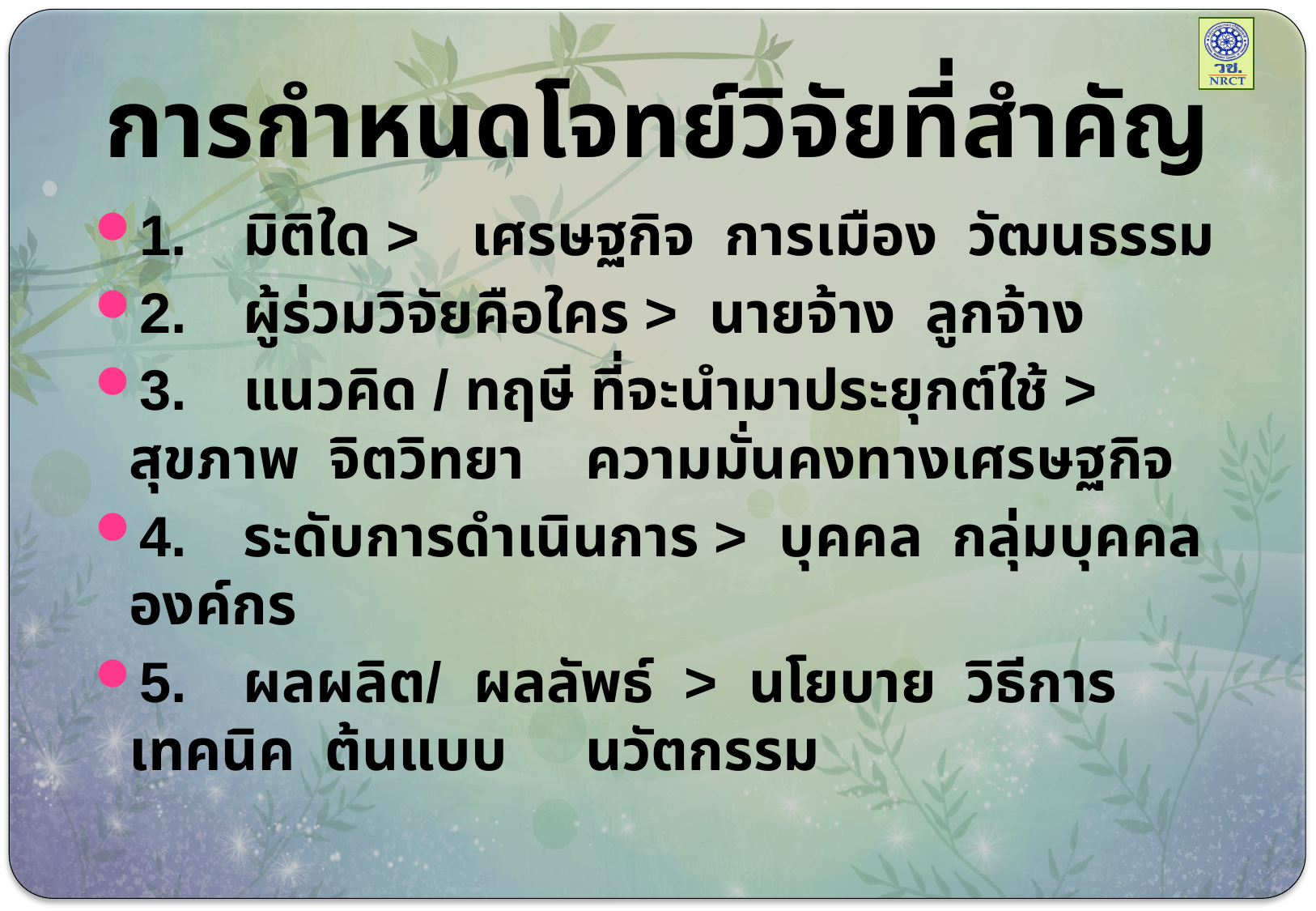

# การกำหนดโจทย์วิจัยที่สำคัญ
1. 	มิติใด >	เศรษฐกิจ  การเมือง  วัฒนธรรม
2. 	ผู้ร่วมวิจัยคือใคร >  นายจ้าง  ลูกจ้าง
3.  	แนวคิด / ทฤษี ที่จะนำมาประยุกต์ใช้ > สุขภาพ  จิตวิทยา  	ความมั่นคงทางเศรษฐกิจ
4. 	ระดับการดำเนินการ >  บุคคล  กลุ่มบุคคล  องค์กร
5.  	ผลผลิต/  ผลลัพธ์  >  นโยบาย  วิธีการ  เทคนิค  ต้นแบบ  	นวัตกรรม